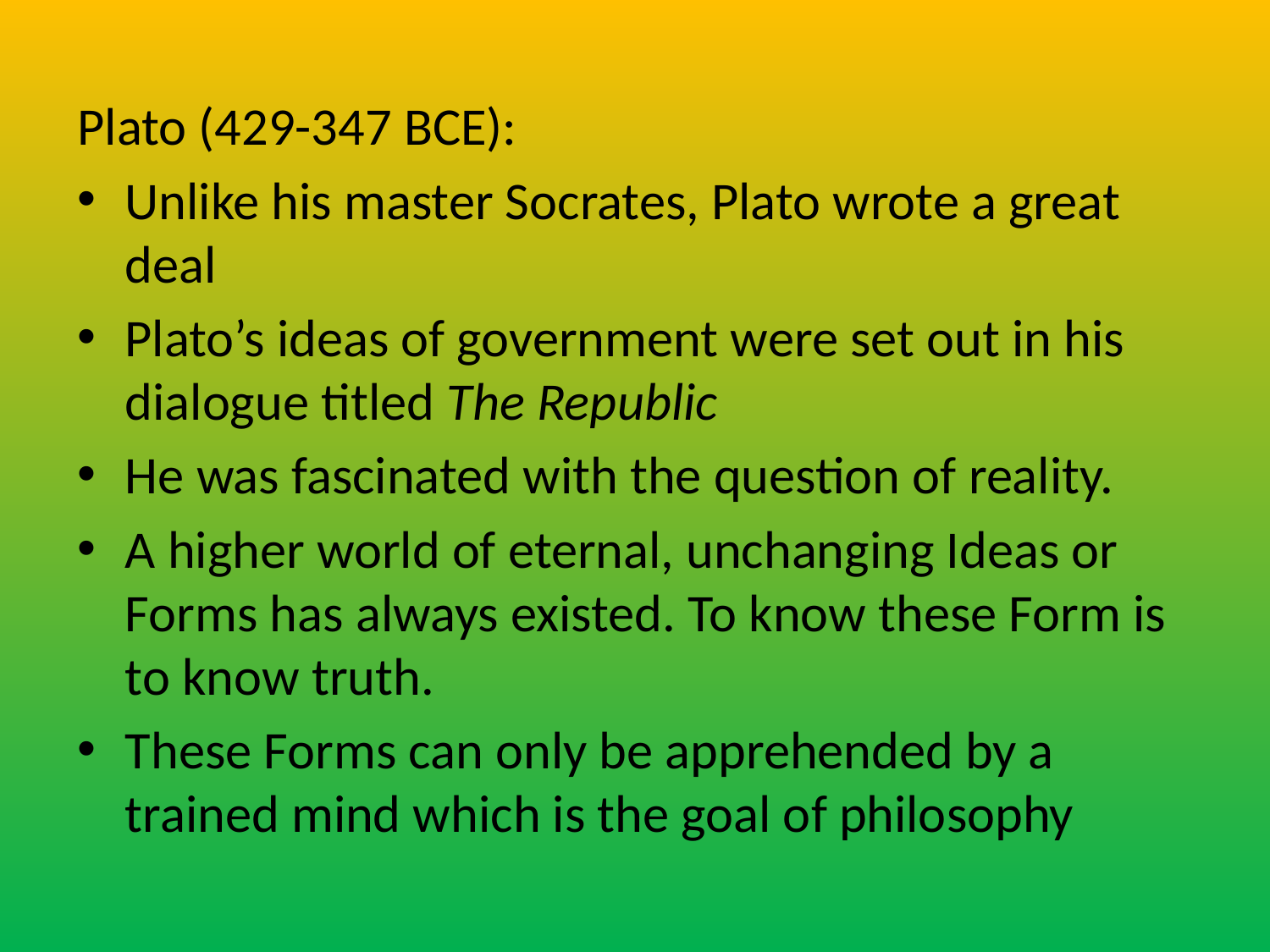

Plato (429-347 BCE):
Unlike his master Socrates, Plato wrote a great deal
Plato’s ideas of government were set out in his dialogue titled The Republic
He was fascinated with the question of reality.
A higher world of eternal, unchanging Ideas or Forms has always existed. To know these Form is to know truth.
These Forms can only be apprehended by a trained mind which is the goal of philosophy